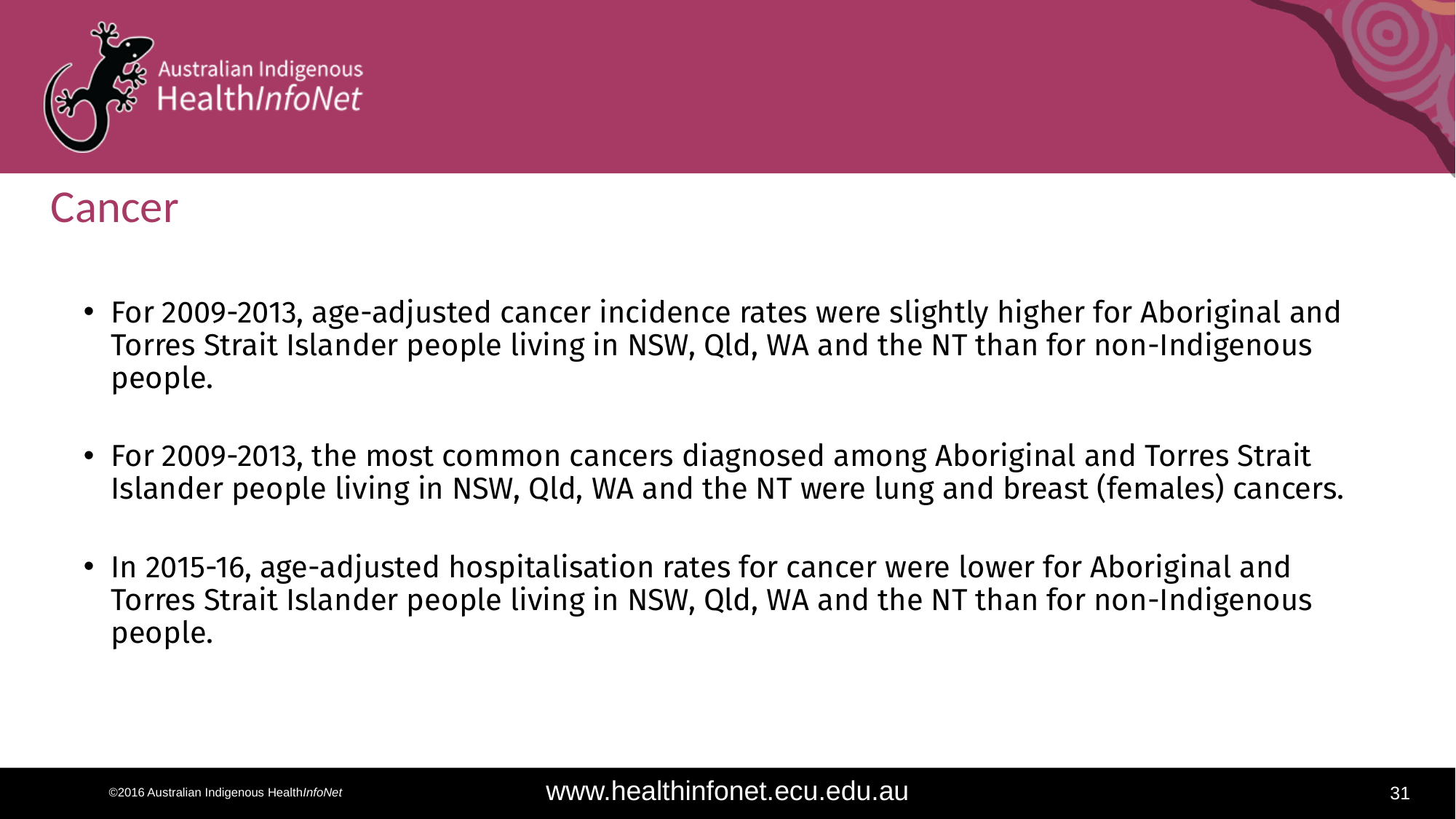

# Cancer
For 2009-2013, age-adjusted cancer incidence rates were slightly higher for Aboriginal and Torres Strait Islander people living in NSW, Qld, WA and the NT than for non-Indigenous people.
For 2009-2013, the most common cancers diagnosed among Aboriginal and Torres Strait Islander people living in NSW, Qld, WA and the NT were lung and breast (females) cancers.
In 2015-16, age-adjusted hospitalisation rates for cancer were lower for Aboriginal and Torres Strait Islander people living in NSW, Qld, WA and the NT than for non-Indigenous people.